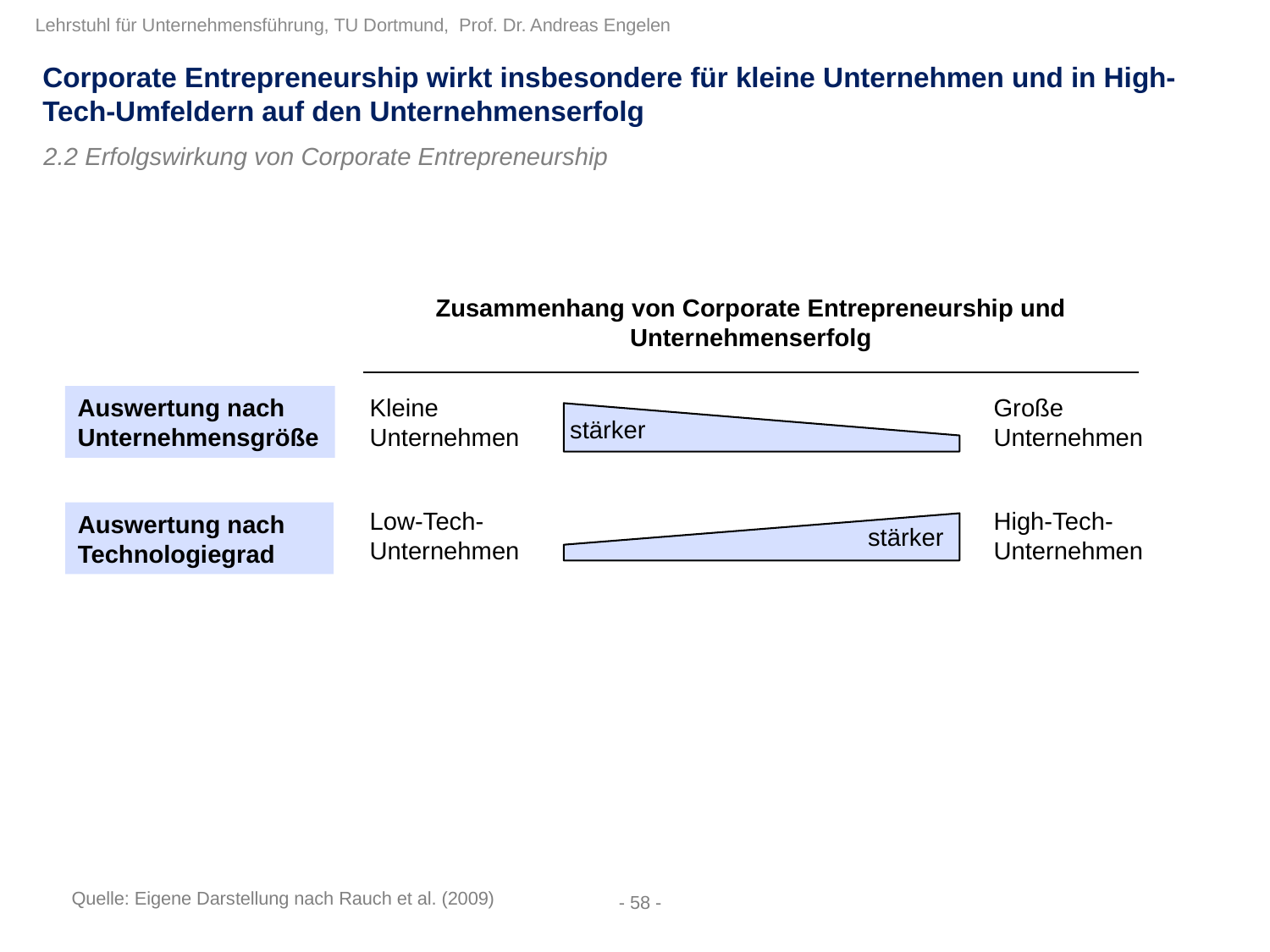

Corporate Entrepreneurship wirkt insbesondere für kleine Unternehmen und in High-Tech-Umfeldern auf den Unternehmenserfolg
2.2 Erfolgswirkung von Corporate Entrepreneurship

Zusammenhang von Corporate Entrepreneurship und Unternehmenserfolg
Auswertung nach Unternehmensgröße
Kleine Unternehmen
Große Unternehmen

### Chart

| Category |  |
|---|---|
|  | 0.29000000000003295 |
|  | 0.2300000000000262 |
stärker

### Chart

| Category |  |
|---|---|
|  | 0.2300000000000262 |
|  | 0.29000000000003295 |
Low-Tech-Unternehmen
High-Tech-Unternehmen
Auswertung nach Technologiegrad
stärker
Quelle: Eigene Darstellung nach Rauch et al. (2009)
- 58 -